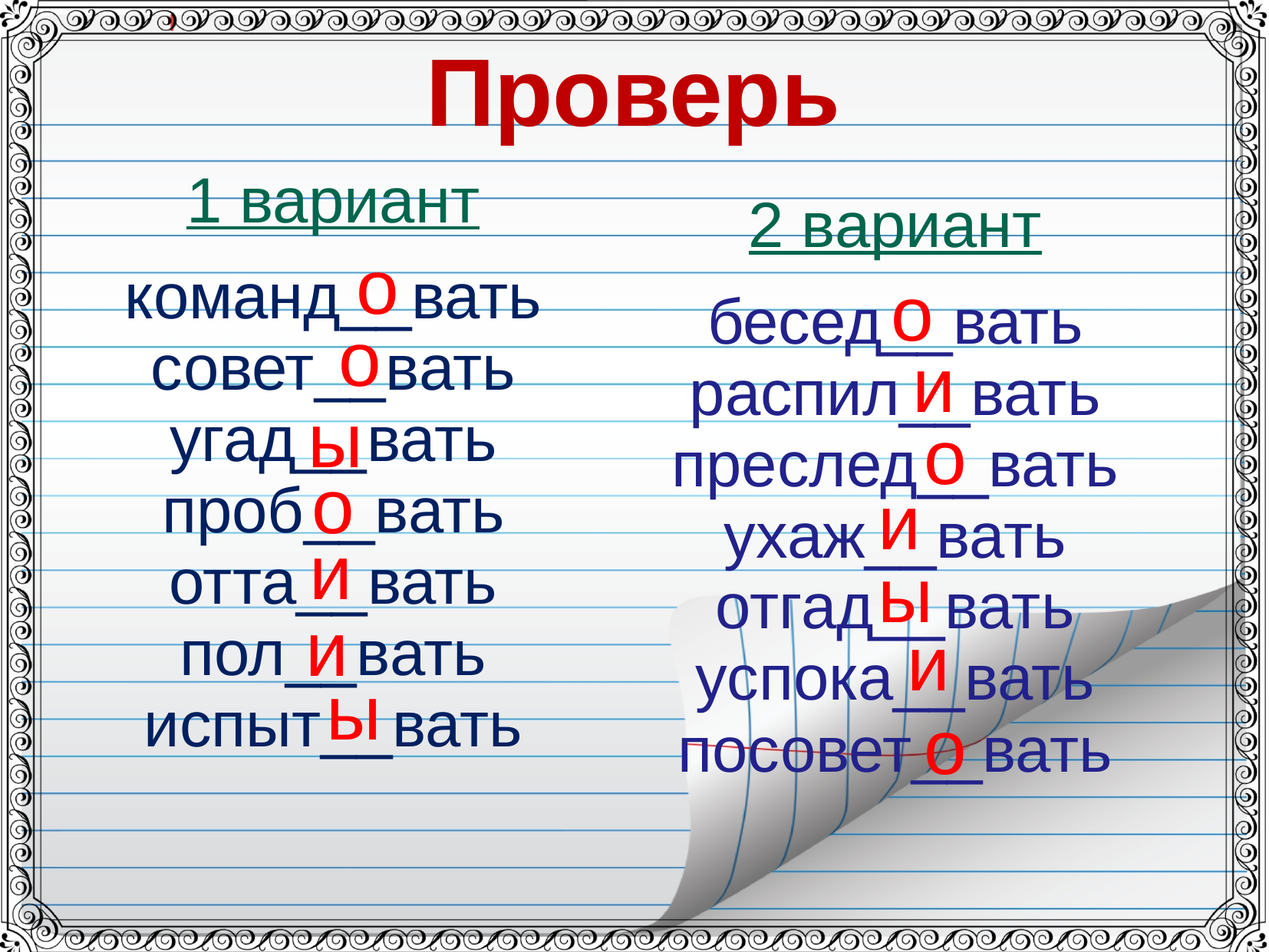

Проверь
1 вариант

команд__вать
совет__вать
угад__вать
проб__вать
отта__вать
пол__вать
испыт__вать
2 вариант

бесед__вать
распил__вать
преслед__вать
ухаж__вать
отгад__вать
успока__вать
посовет__вать
о
о
о
и
ы
о
о
и
и
ы
и
и
ы
о